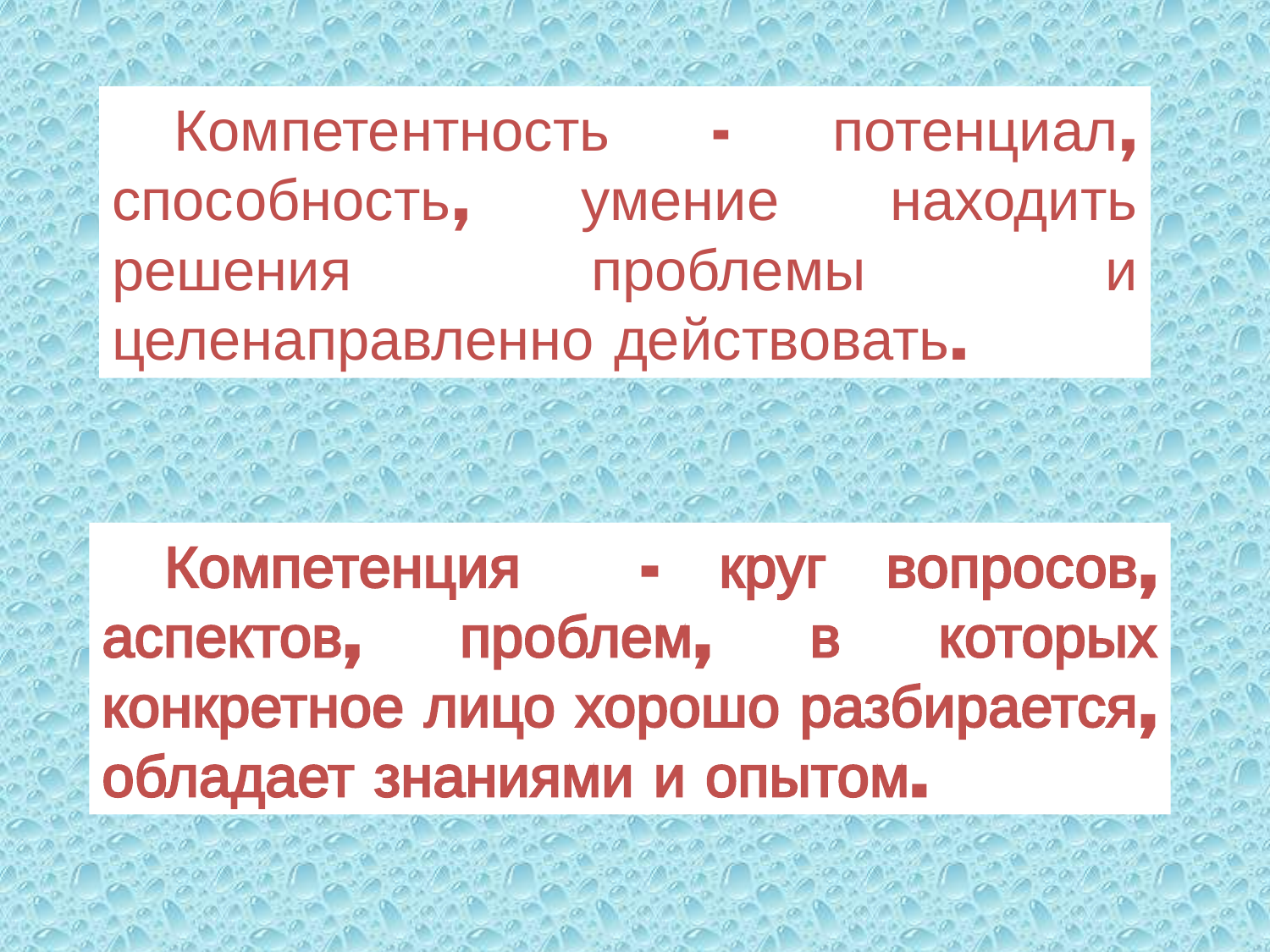

Компетентность - потенциал, способность, умение находить решения проблемы и целенаправленно действовать.
Компетенция  - круг вопросов, аспектов, проблем, в которых конкретное лицо хорошо разбирается, обладает знаниями и опытом.